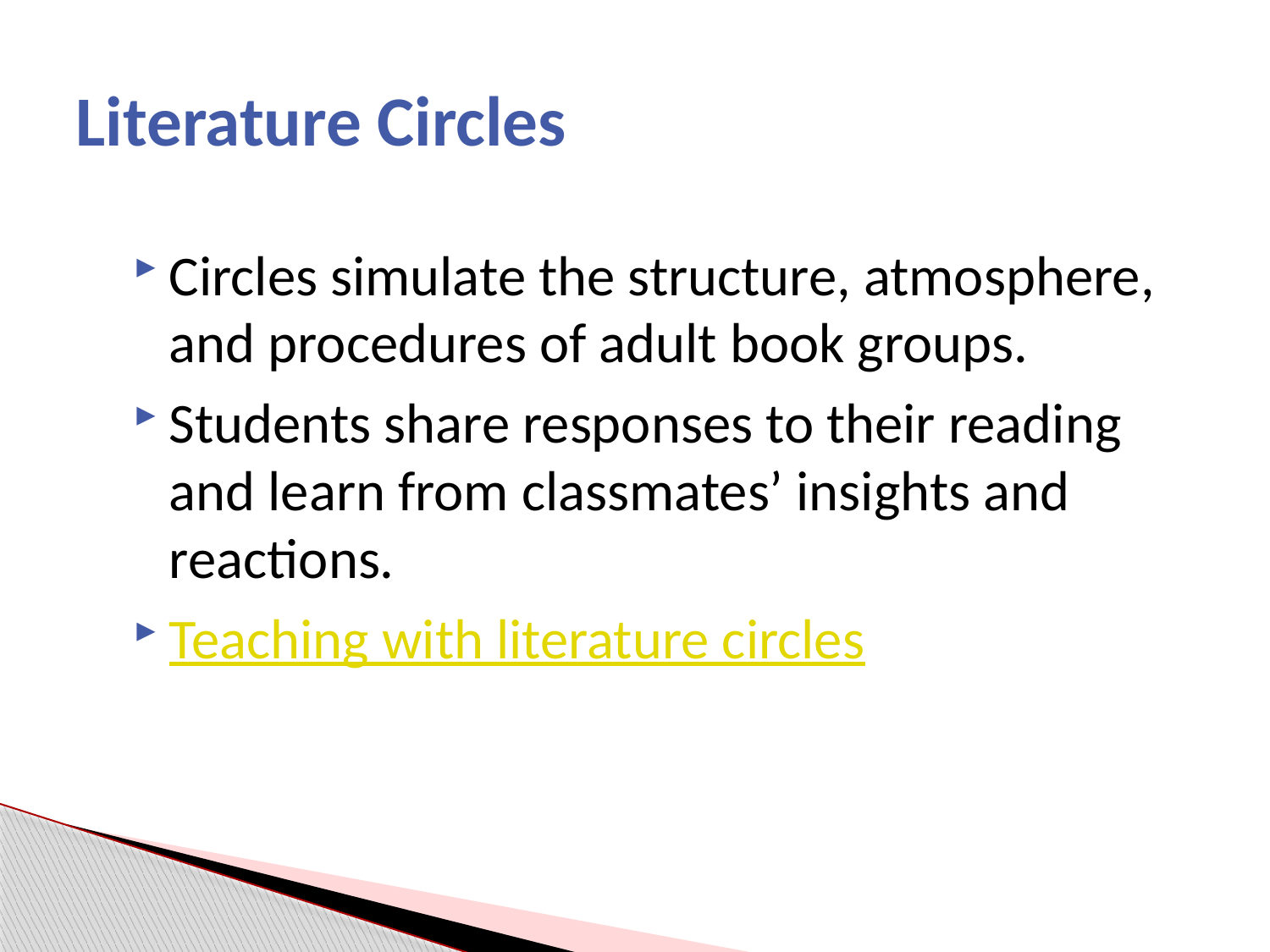

# Literature Circles
Circles simulate the structure, atmosphere, and procedures of adult book groups.
Students share responses to their reading and learn from classmates’ insights and reactions.
Teaching with literature circles